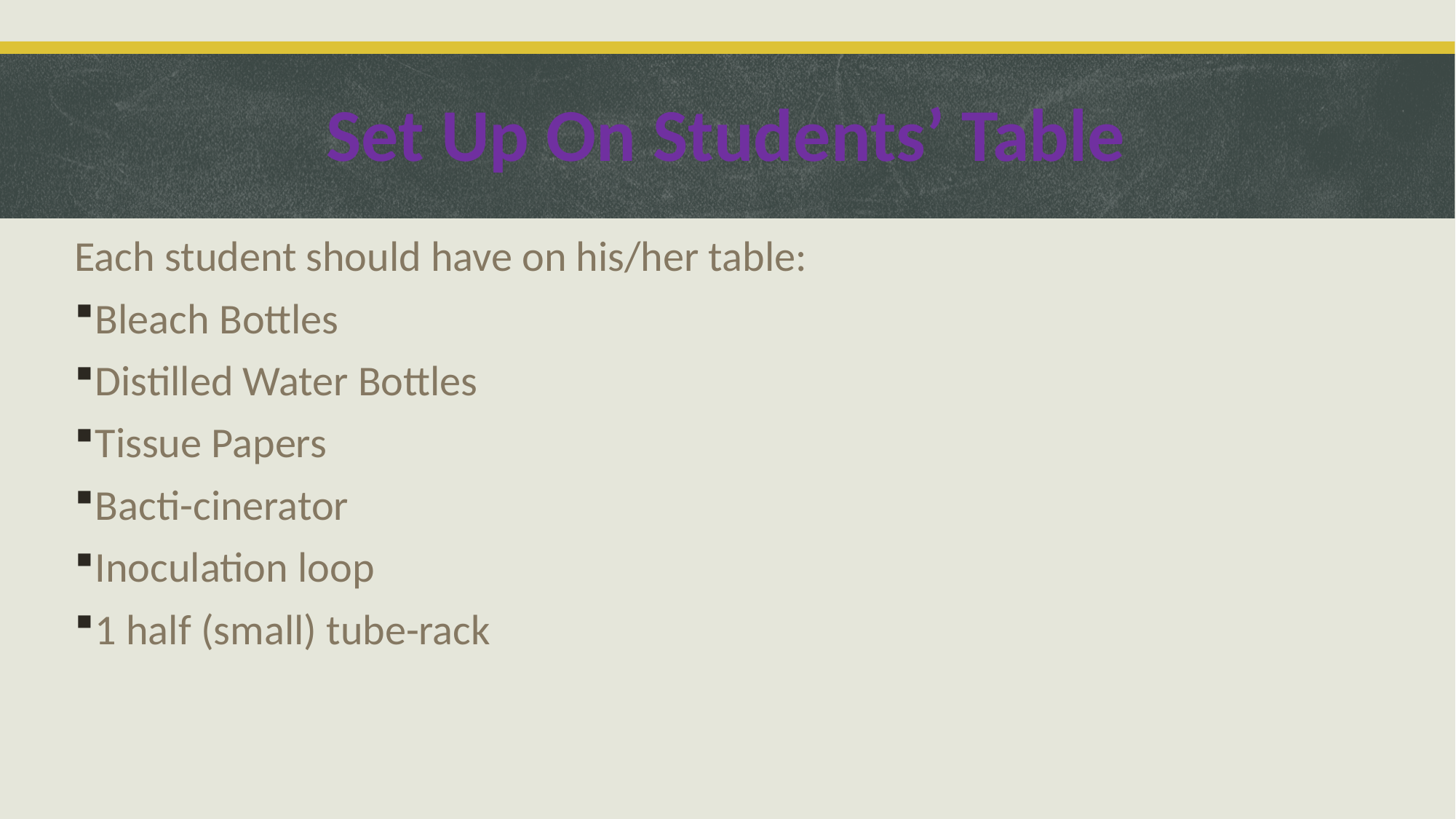

# Set Up On Students’ Table
Each student should have on his/her table:
Bleach Bottles
Distilled Water Bottles
Tissue Papers
Bacti-cinerator
Inoculation loop
1 half (small) tube-rack